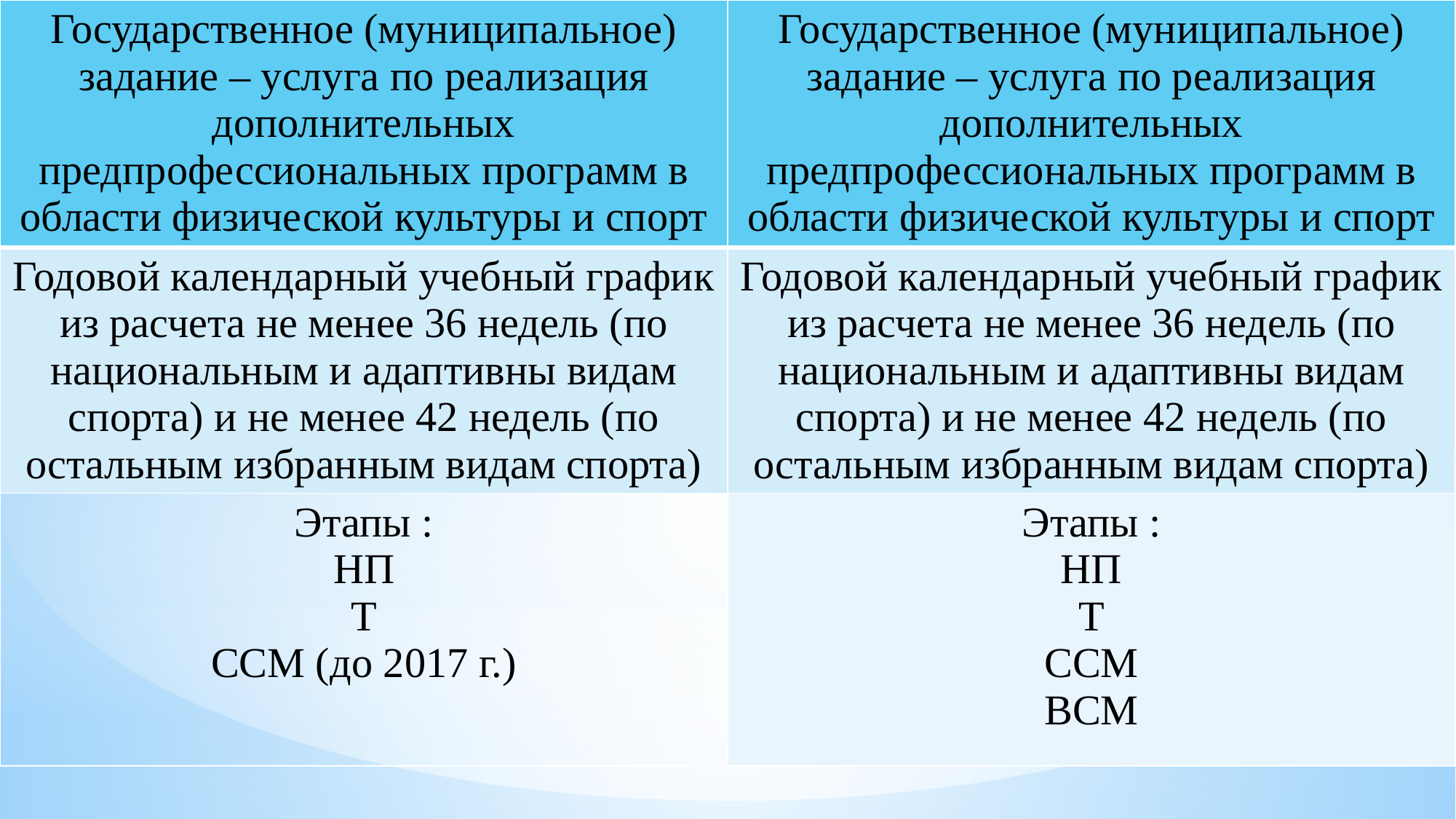

| Государственное (муниципальное) задание – услуга по реализация дополнительных предпрофессиональных программ в области физической культуры и спорт | Государственное (муниципальное) задание – услуга по реализация дополнительных предпрофессиональных программ в области физической культуры и спорт |
| --- | --- |
| Годовой календарный учебный график из расчета не менее 36 недель (по национальным и адаптивны видам спорта) и не менее 42 недель (по остальным избранным видам спорта) | Годовой календарный учебный график из расчета не менее 36 недель (по национальным и адаптивны видам спорта) и не менее 42 недель (по остальным избранным видам спорта) |
| Этапы : НП Т ССМ (до 2017 г.) | Этапы : НП Т ССМ ВСМ |
45